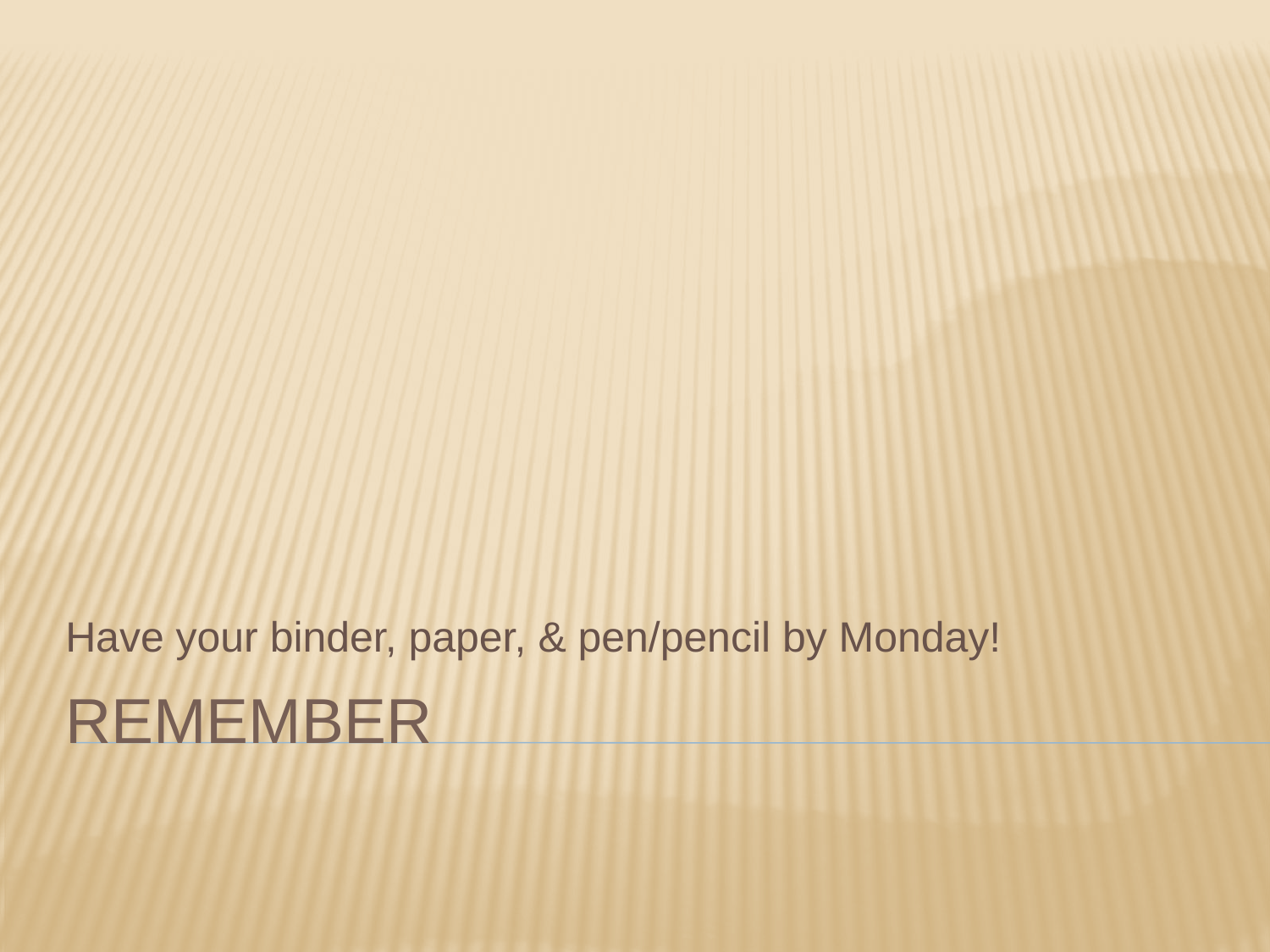

Have your binder, paper, & pen/pencil by Monday!
# REMEMBER